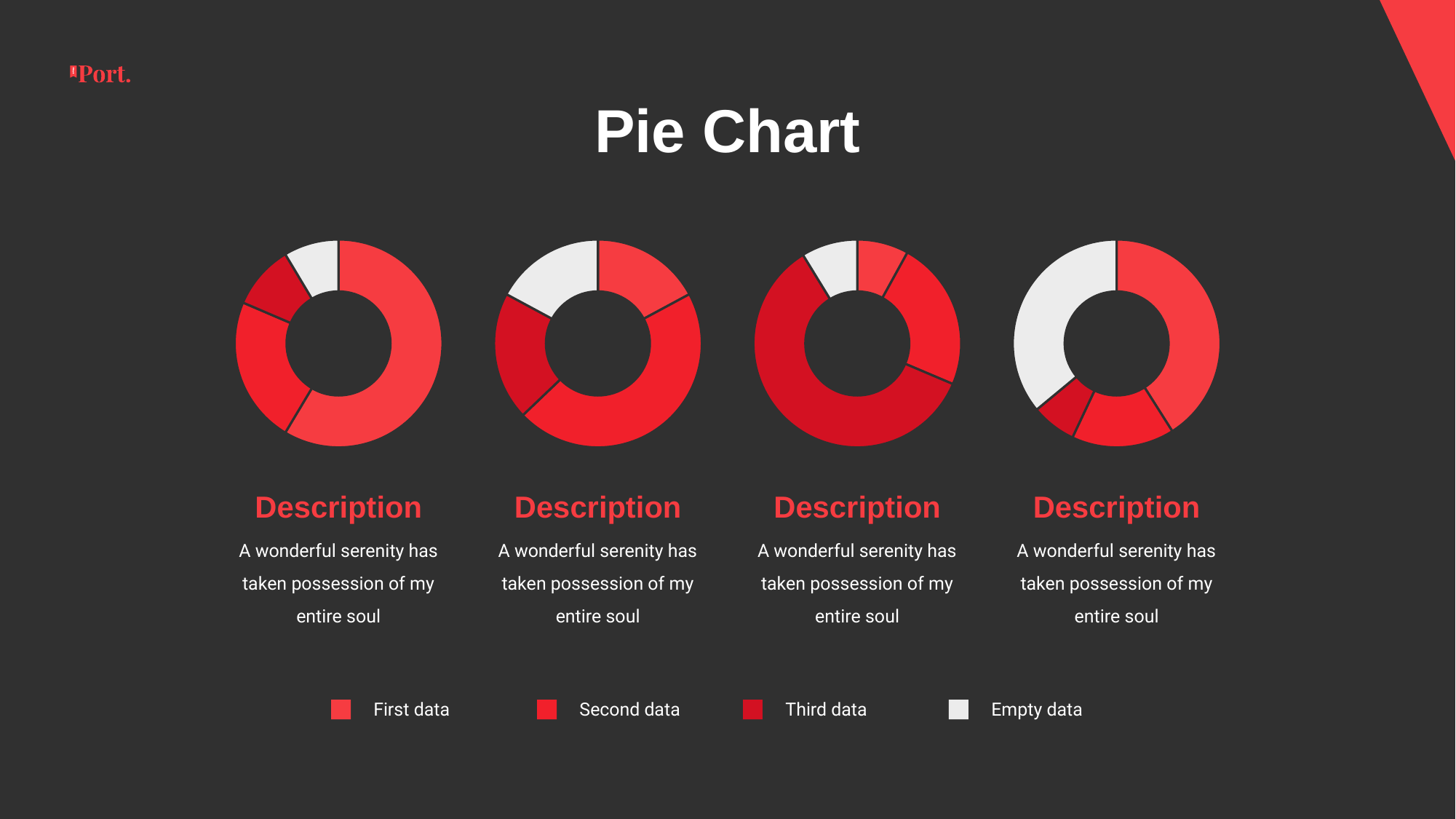

Pie Chart

### Chart

| Category | Sales |
|---|---|
| 1st Qtr | 8.2 |
| 2nd Qtr | 3.2 |
| 3rd Qtr | 1.4 |
| 4th Qtr | 1.2 |

### Chart

| Category | Sales |
|---|---|
| 1st Qtr | 1.2 |
| 2nd Qtr | 3.2 |
| 3rd Qtr | 1.4 |
| 4th Qtr | 1.2 |

### Chart

| Category | Sales |
|---|---|
| 1st Qtr | 1.1 |
| 2nd Qtr | 3.2 |
| 3rd Qtr | 8.2 |
| 4th Qtr | 1.2 |

### Chart

| Category | Sales |
|---|---|
| 1st Qtr | 8.2 |
| 2nd Qtr | 3.2 |
| 3rd Qtr | 1.4 |
| 4th Qtr | 7.2 |
Description
A wonderful serenity has taken possession of my entire soul
Description
A wonderful serenity has taken possession of my entire soul
Description
A wonderful serenity has taken possession of my entire soul
Description
A wonderful serenity has taken possession of my entire soul
First data
Second data
Third data
Empty data